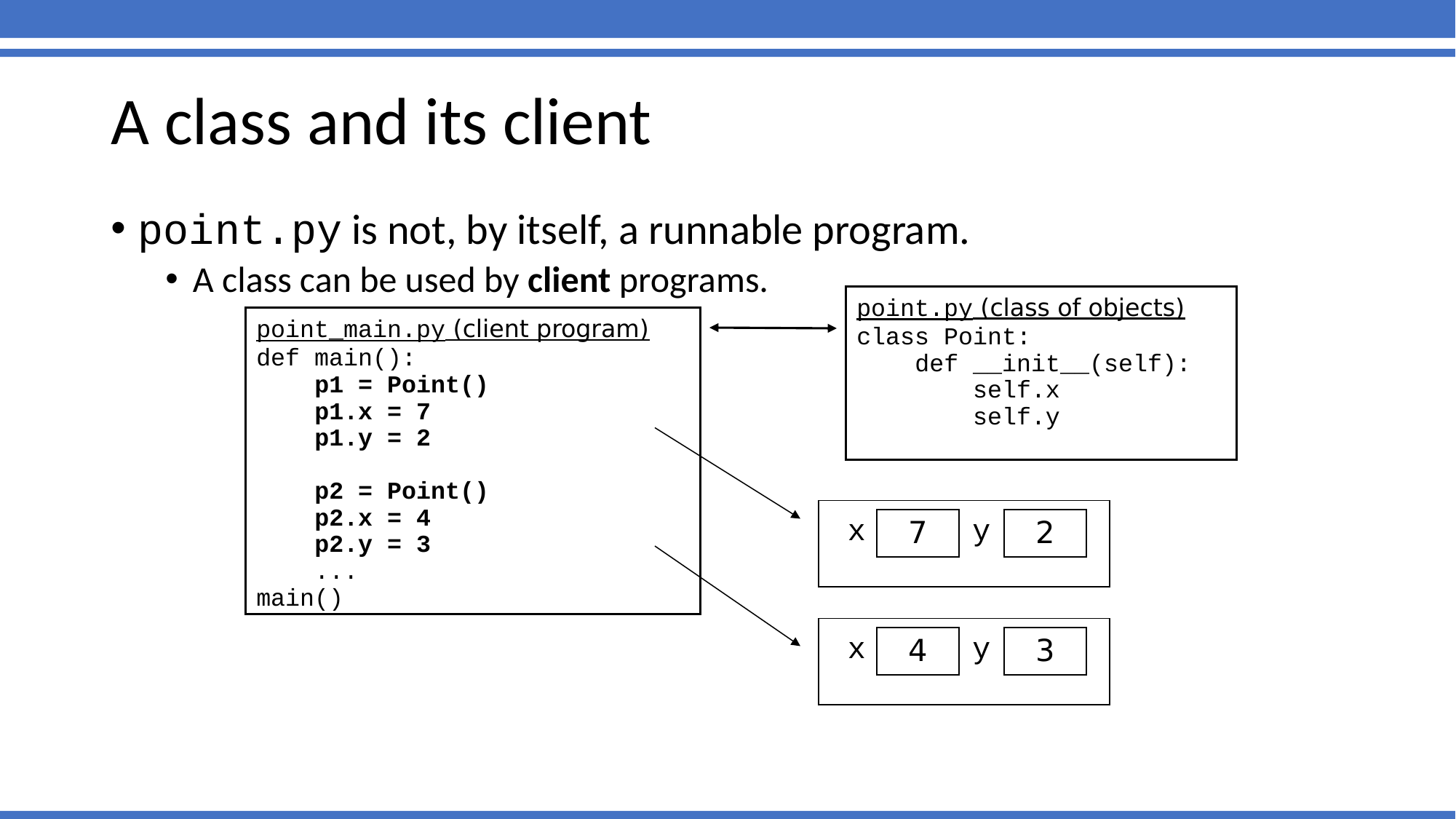

# A class and its client
point.py is not, by itself, a runnable program.
A class can be used by client programs.
point.py (class of objects)
class Point:
    def __init__(self):
        self.x
        self.y

point_main.py (client program)
def main():
    p1 = Point()
    p1.x = 7
    p1.y = 2

    p2 = Point()
    p2.x = 4
    p2.y = 3
    ...
main()

| x | 7 | y | 2 |
| --- | --- | --- | --- |

| x | 4 | y | 3 |
| --- | --- | --- | --- |